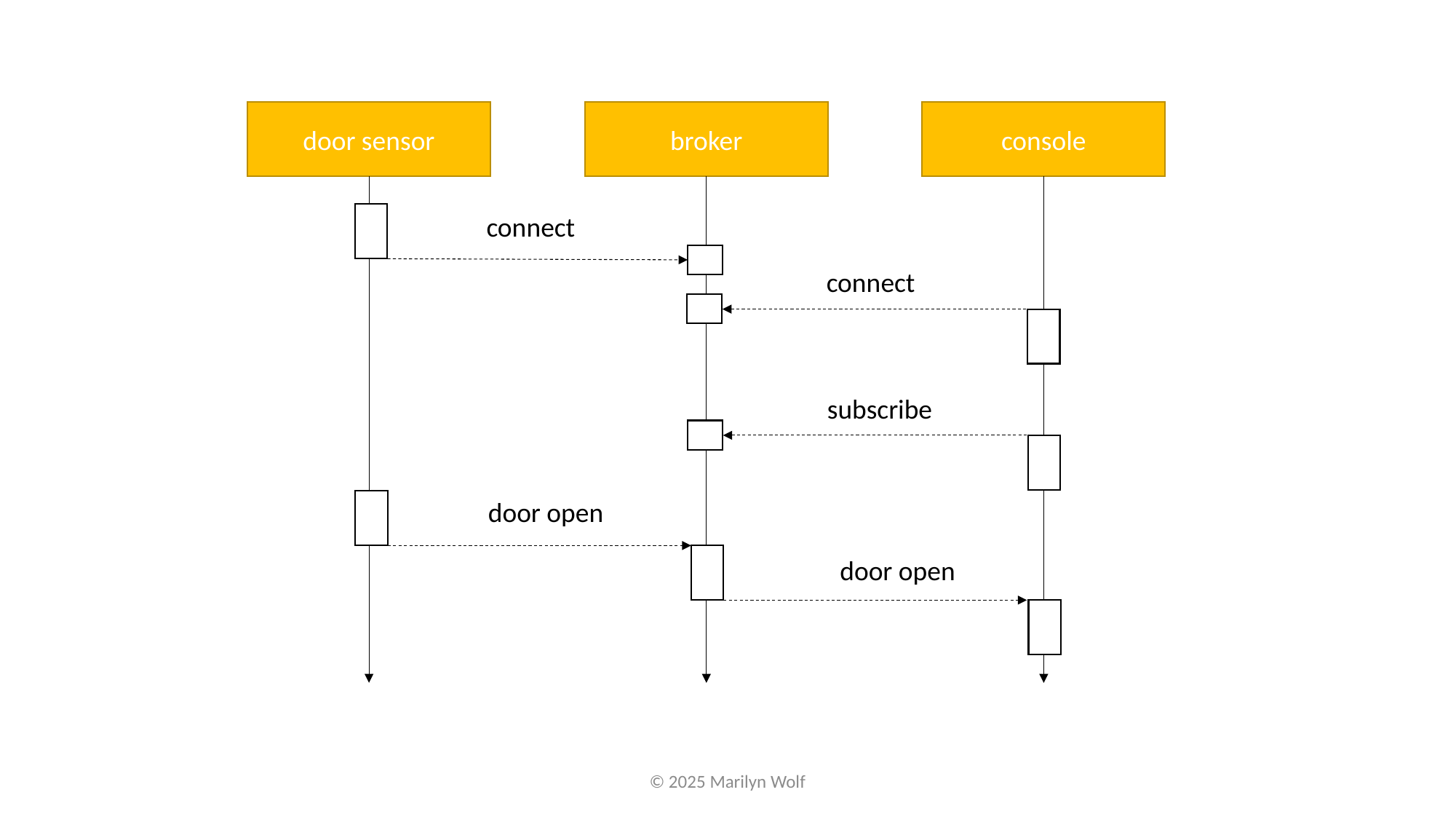

door sensor
broker
console

connect

connect

subscribe

door open

door open

© 2025 Marilyn Wolf